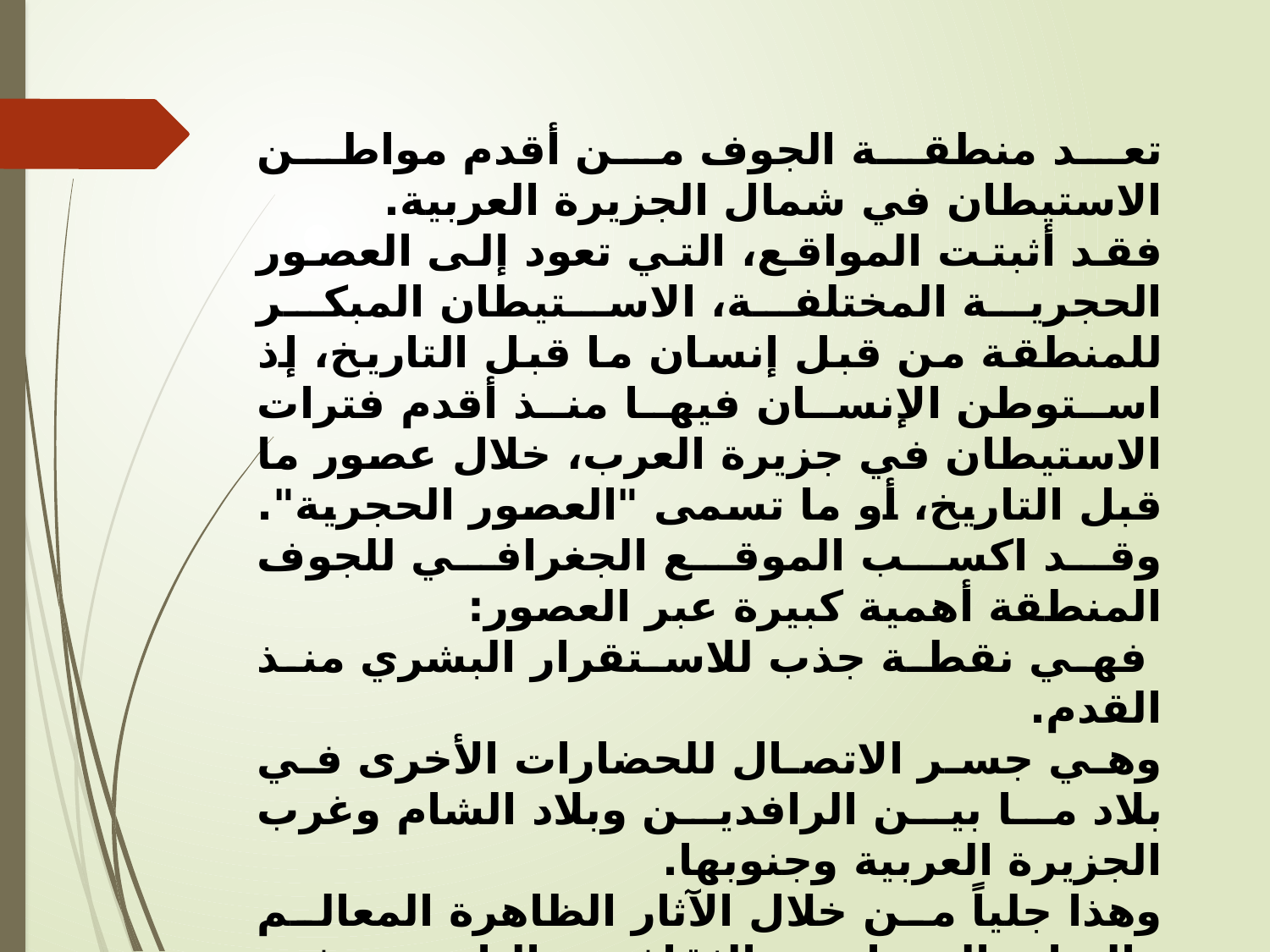

تعد منطقة الجوف من أقدم مواطن الاستيطان في شمال الجزيرة العربية.
فقد أثبتت المواقع، التي تعود إلى العصور الحجرية المختلفة، الاستيطان المبكر للمنطقة من قبل إنسان ما قبل التاريخ، إذ استوطن الإنسان فيها منذ أقدم فترات الاستيطان في جزيرة العرب، خلال عصور ما قبل التاريخ، أو ما تسمى "العصور الحجرية".
وقد اكسب الموقع الجغرافي للجوف المنطقة أهمية كبيرة عبر العصور:
 فهي نقطة جذب للاستقرار البشري منذ القدم.
وهي جسر الاتصال للحضارات الأخرى في بلاد ما بين الرافدين وبلاد الشام وغرب الجزيرة العربية وجنوبها.
وهذا جلياً من خلال الآثار الظاهرة المعالم والتراث العمراني والثقافي والتاريخي في المنطقة.